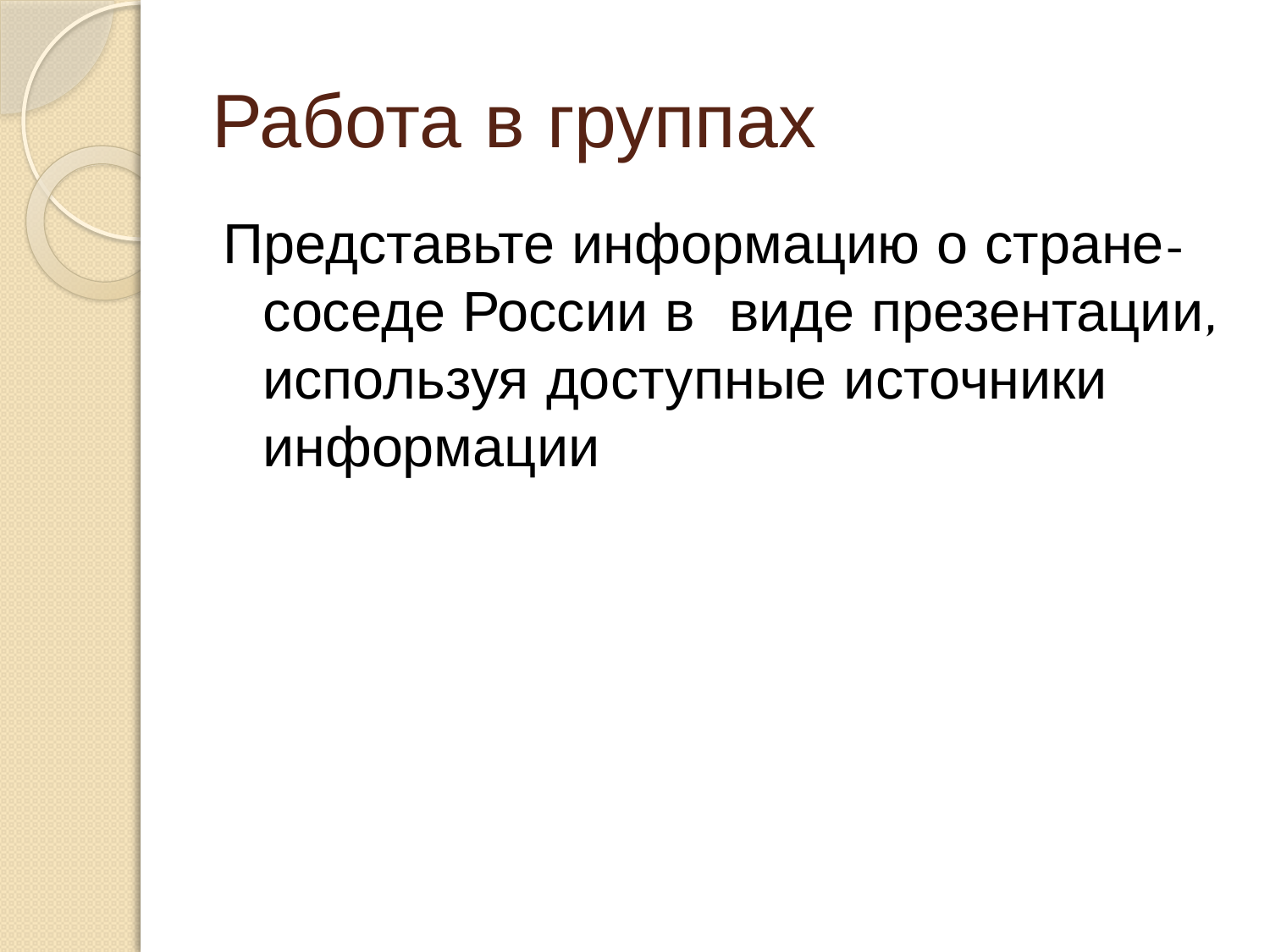

# Работа в группах
Представьте информацию о стране- соседе России в  виде презентации, используя доступные источники информации